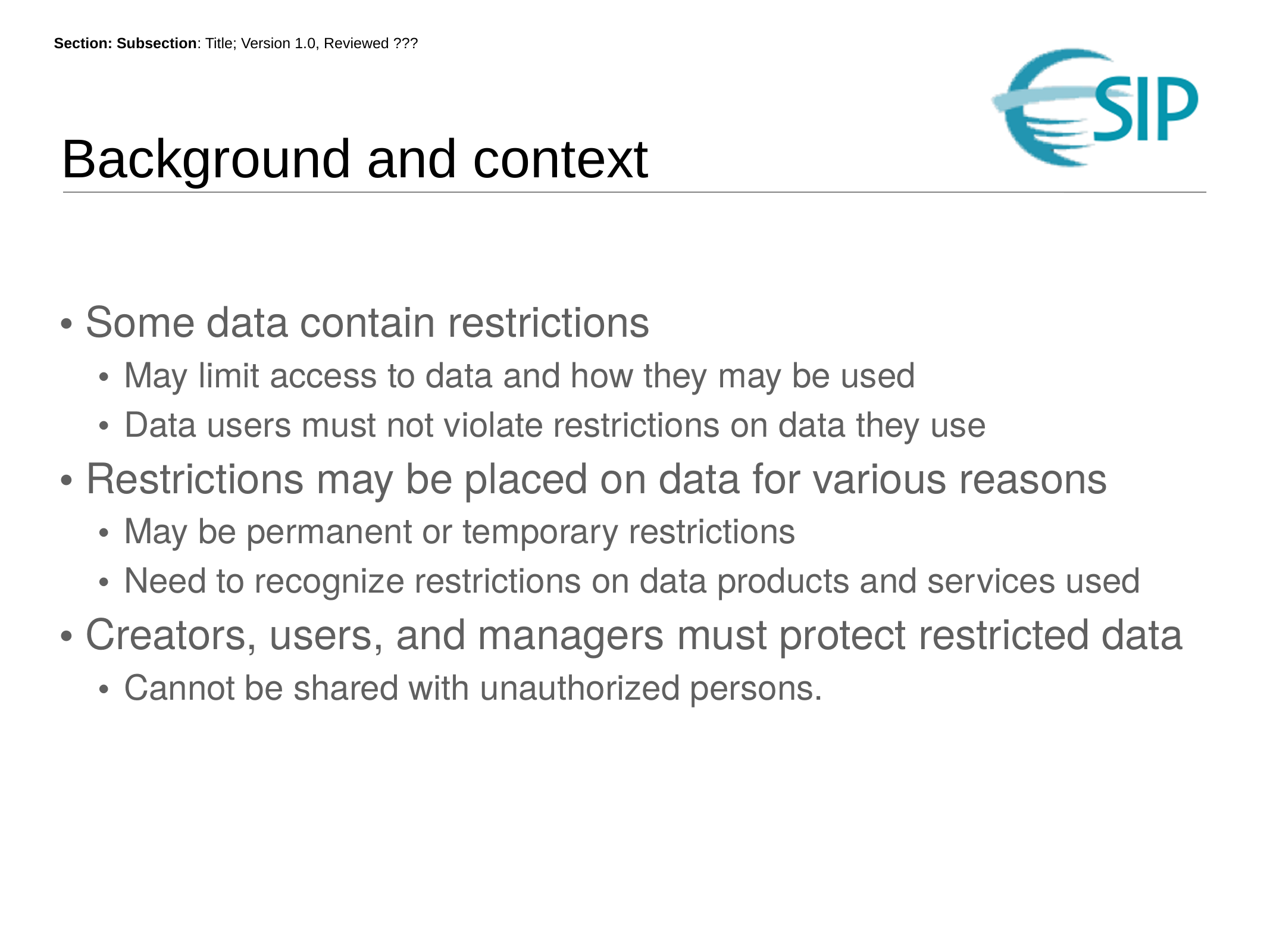

# Background and context
Some data contain restrictions
May limit access to data and how they may be used
Data users must not violate restrictions on data they use
Restrictions may be placed on data for various reasons
May be permanent or temporary restrictions
Need to recognize restrictions on data products and services used
Creators, users, and managers must protect restricted data
Cannot be shared with unauthorized persons.